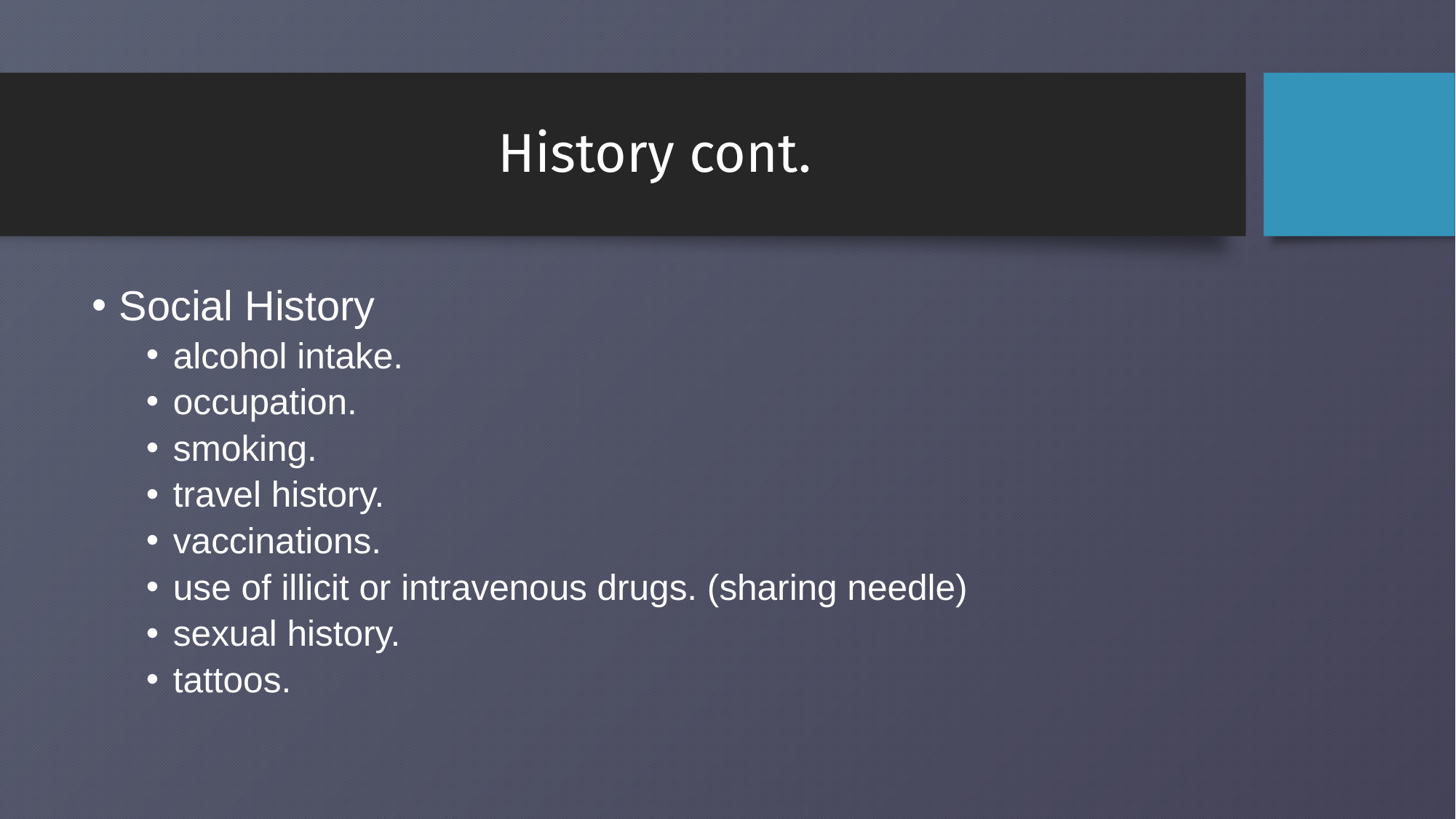

# History cont.
Social History
alcohol intake.
occupation.
smoking.
travel history.
vaccinations.
use of illicit or intravenous drugs. (sharing needle)
sexual history.
tattoos.